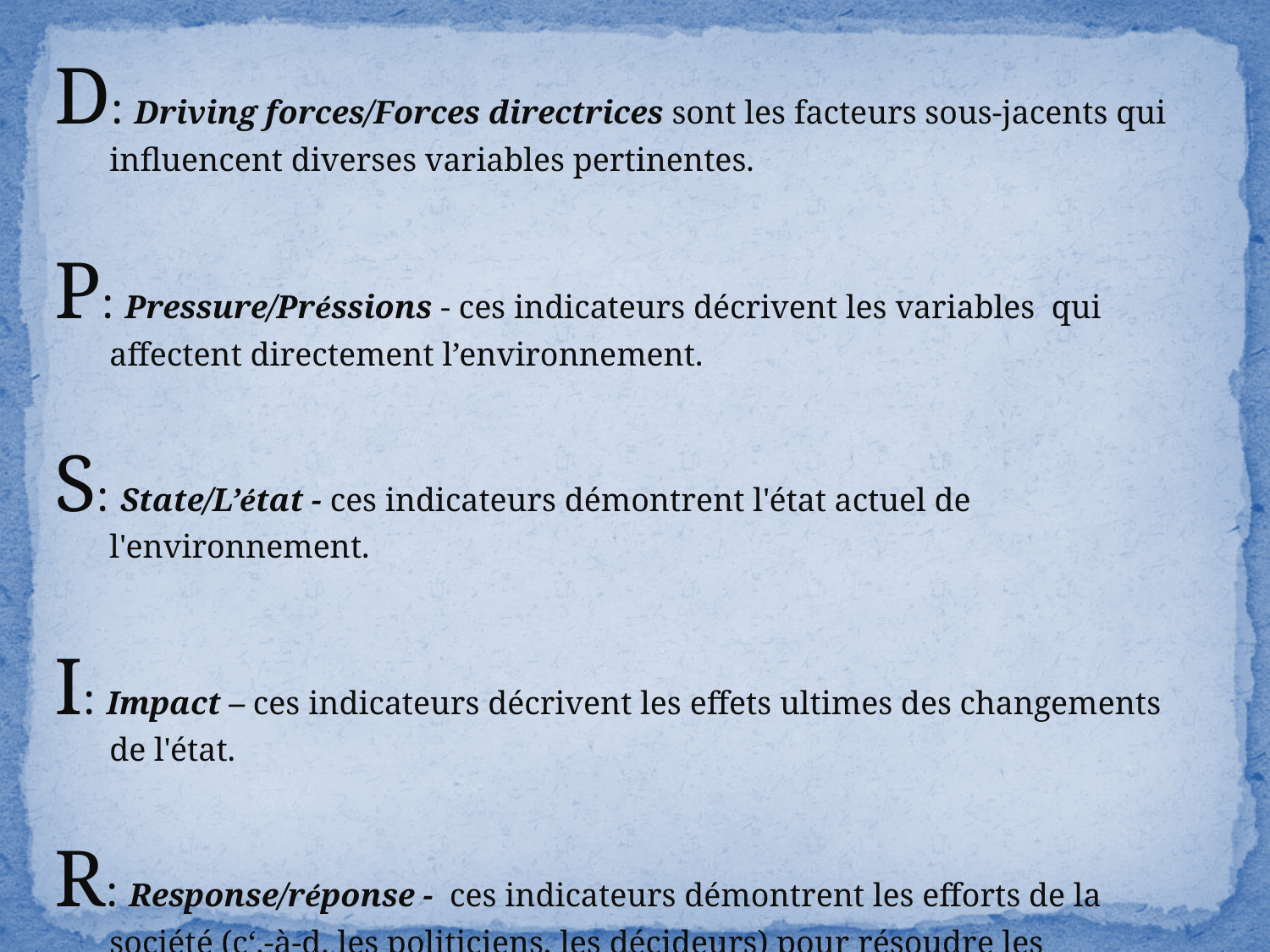

D: Driving forces/Forces directrices sont les facteurs sous-jacents qui influencent diverses variables pertinentes.

P: Pressure/Préssions - ces indicateurs décrivent les variables  qui affectent directement l’environnement.
S: State/L’état - ces indicateurs démontrent l'état actuel de l'environnement.

I: Impact – ces indicateurs décrivent les effets ultimes des changements de l'état.
R: Response/réponse -  ces indicateurs démontrent les efforts de la société (c‘.-à-d. les politiciens, les décideurs) pour résoudre les problèmes